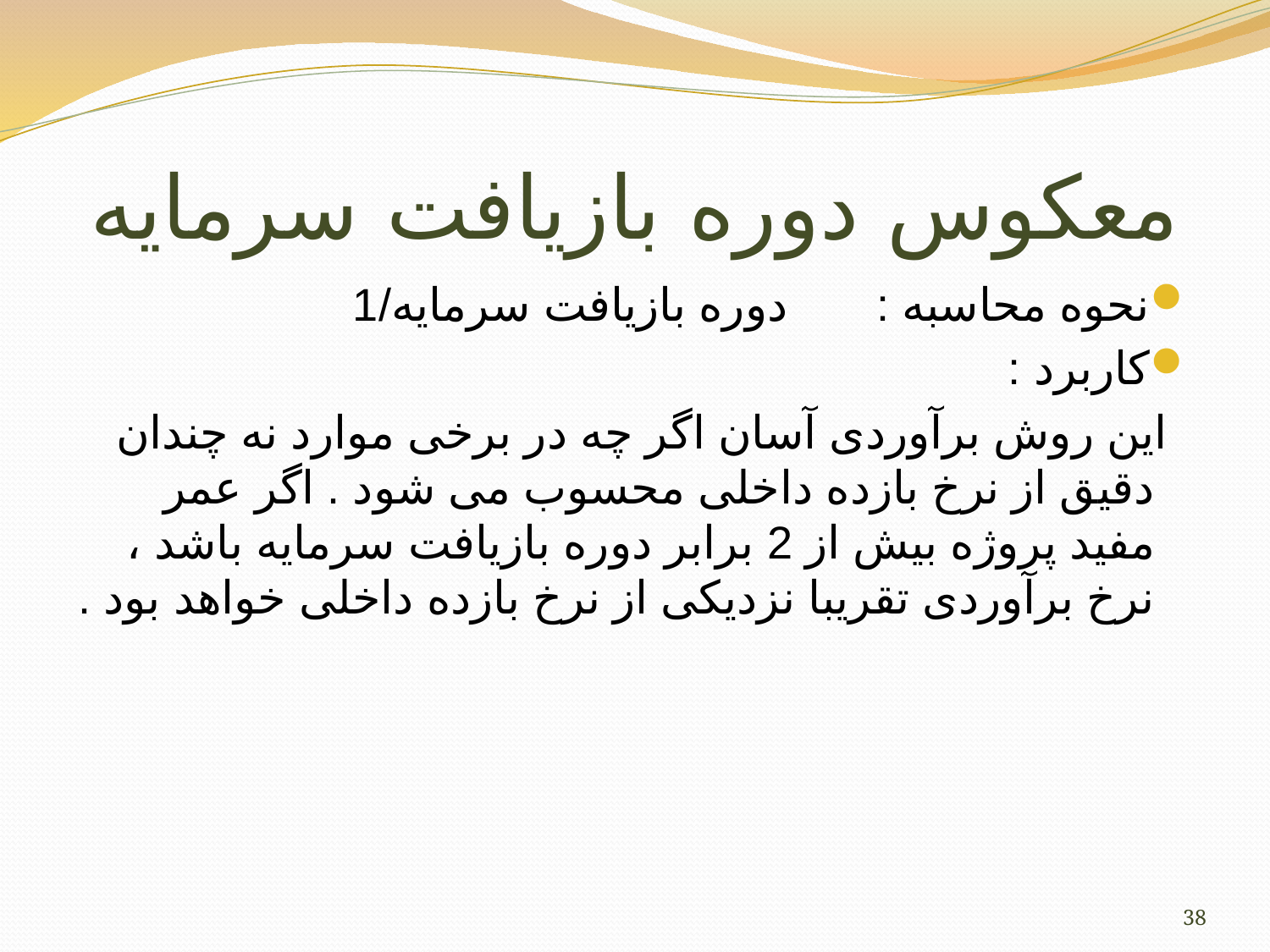

# معکوس دوره بازیافت سرمایه
نحوه محاسبه :       دوره بازیافت سرمایه/1
کاربرد :
  این روش برآوردی آسان اگر چه در برخی موارد نه چندان دقیق از نرخ بازده داخلی محسوب می شود . اگر عمر مفید پروژه بیش از 2 برابر دوره بازیافت سرمایه باشد ، نرخ برآوردی تقریبا نزدیکی از نرخ بازده داخلی خواهد بود .

38